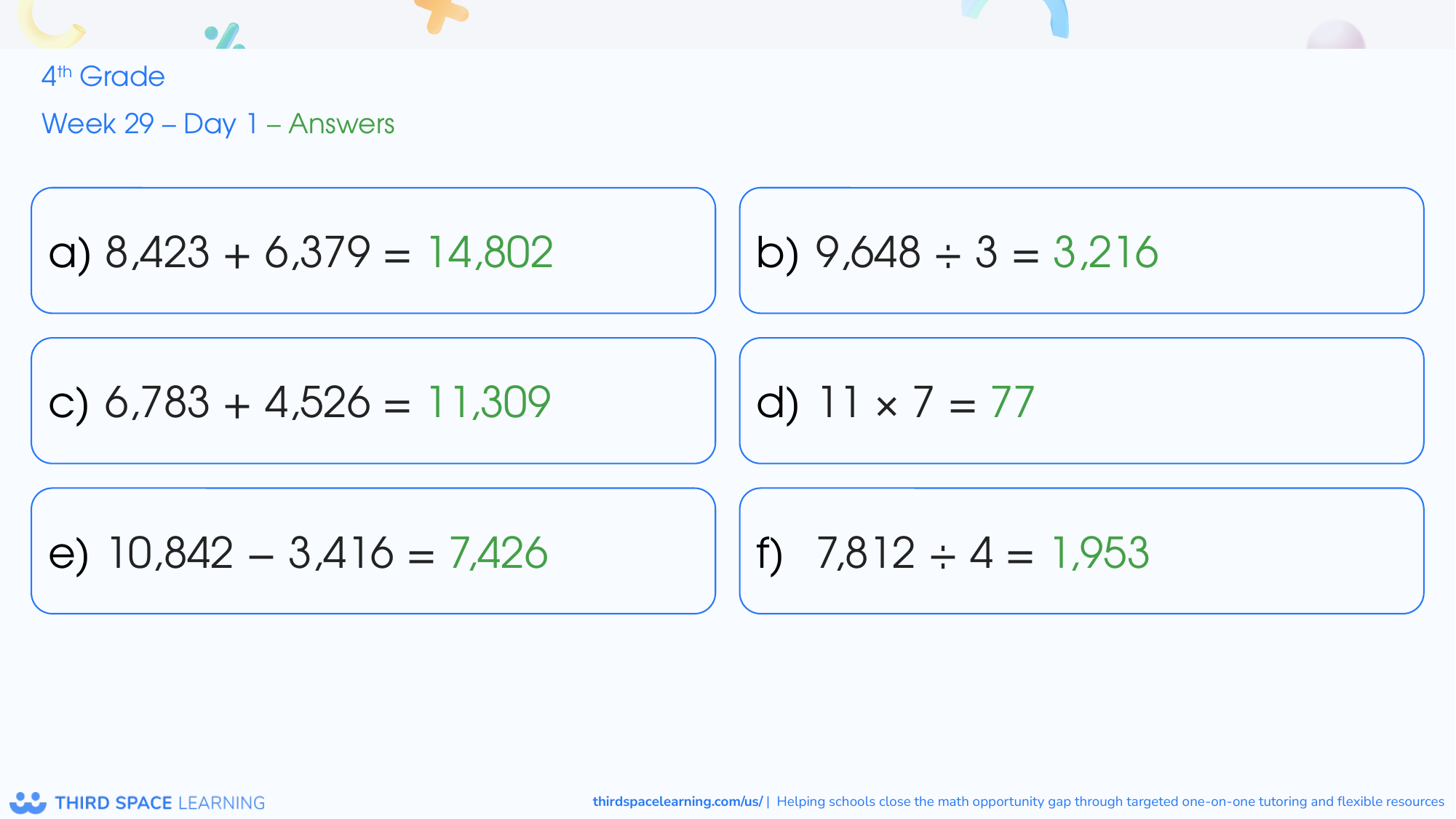

4th Grade
Week 29 – Day 1 – Answers
8,423 + 6,379 = 14,802
9,648 ÷ 3 = 3,216
6,783 + 4,526 = 11,309
11 × 7 = 77
10,842 − 3,416 = 7,426
7,812 ÷ 4 = 1,953